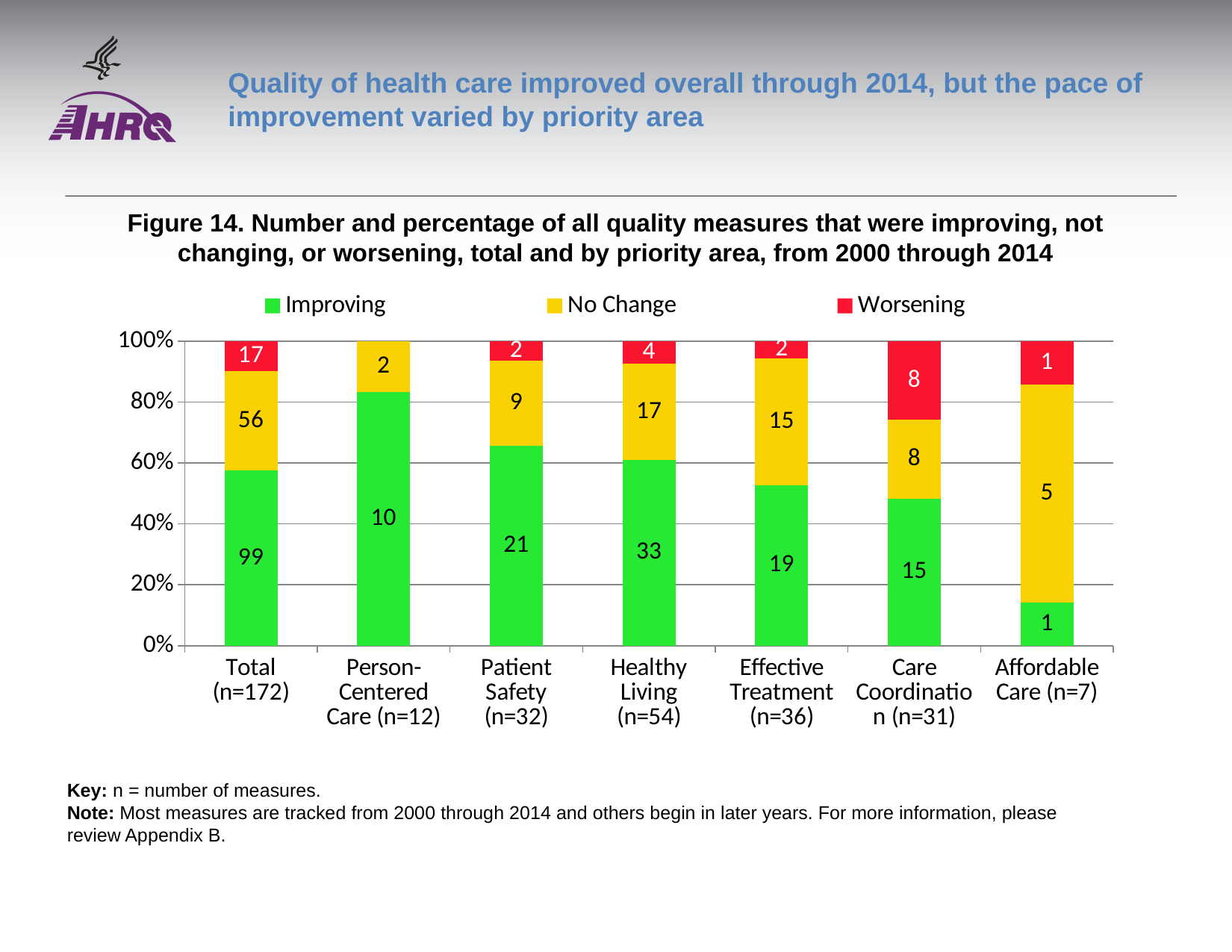

# Quality of health care improved overall through 2014, but the pace of improvement varied by priority area
Figure 14. Number and percentage of all quality measures that were improving, not changing, or worsening, total and by priority area, from 2000 through 2014

### Chart

| Category | Improving | No Change | Worsening |
|---|---|---|---|
| Total (n=172) | 99.0 | 56.0 | 17.0 |
| Person-Centered Care (n=12) | 10.0 | 2.0 | 0.0 |
| Patient Safety (n=32) | 21.0 | 9.0 | 2.0 |
| Healthy Living (n=54) | 33.0 | 17.0 | 4.0 |
| Effective Treatment (n=36) | 19.0 | 15.0 | 2.0 |
| Care Coordination (n=31) | 15.0 | 8.0 | 8.0 |
| Affordable Care (n=7) | 1.0 | 5.0 | 1.0 |
Key: n = number of measures.
Note: Most measures are tracked from 2000 through 2014 and others begin in later years. For more information, please review Appendix B.